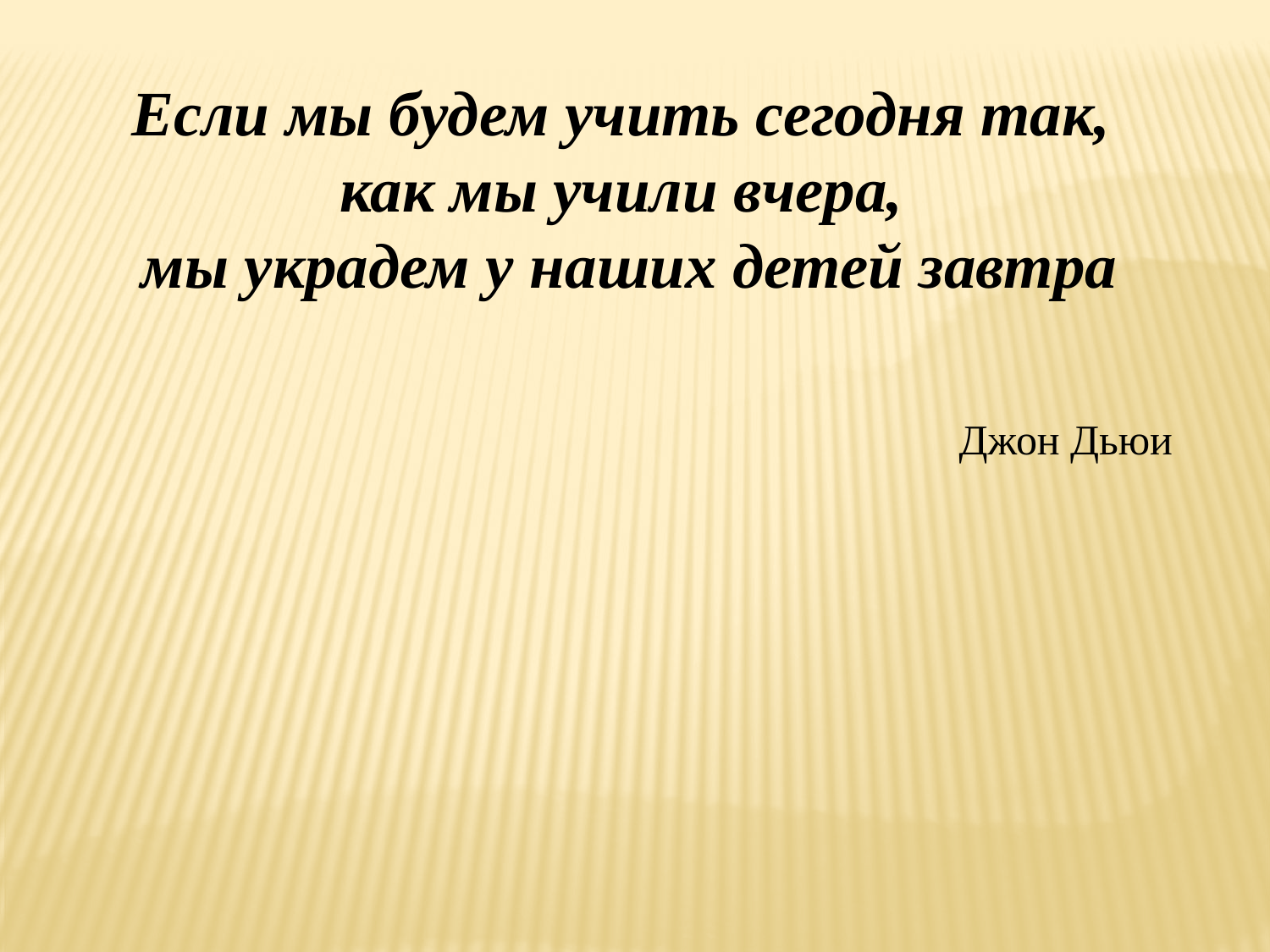

Если мы будем учить сегодня так,
как мы учили вчера,
мы украдем у наших детей завтра
Джон Дьюи